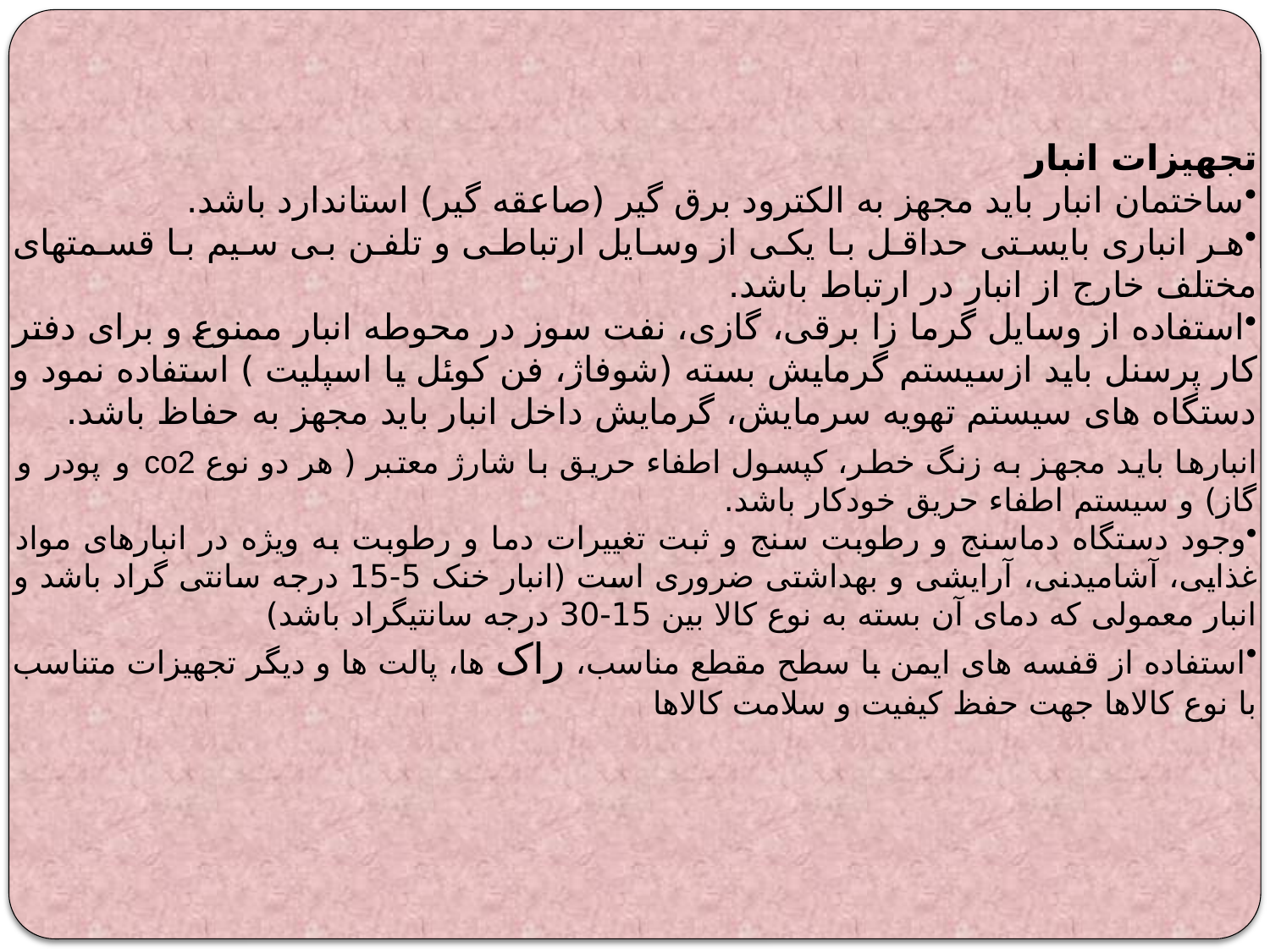

تجهیزات انبار
ساختمان انبار باید مجهز به الکترود برق گیر (صاعقه گیر) استاندارد باشد.
هر انباری بایستی حداقل با یکی از وسایل ارتباطی و تلفن بی سیم با قسمتهای مختلف خارج از انبار در ارتباط باشد.
استفاده از وسایل گرما زا برقی، گازی، نفت سوز در محوطه انبار ممنوع و برای دفتر کار پرسنل باید ازسیستم گرمایش بسته (شوفاژ، فن کوئل یا اسپلیت ) استفاده نمود و دستگاه های سیستم تهویه سرمایش، گرمایش داخل انبار باید مجهز به حفاظ باشد.

انبارها باید مجهز به زنگ خطر، کپسول اطفاء حریق با شارژ معتبر ( هر دو نوع co2 و پودر و گاز) و سیستم اطفاء حریق خودکار باشد.
وجود دستگاه دماسنج و رطوبت سنج و ثبت تغییرات دما و رطوبت به ویژه در انبارهای مواد غذایی، آشامیدنی، آرایشی و بهداشتی ضروری است (انبار خنک 5-15 درجه سانتی گراد باشد و انبار معمولی که دمای آن بسته به نوع کالا بین 15-30 درجه سانتیگراد باشد)
استفاده از قفسه های ایمن با سطح مقطع مناسب، راک ها، پالت ها و دیگر تجهیزات متناسب با نوع کالاها جهت حفظ کیفیت و سلامت کالاها